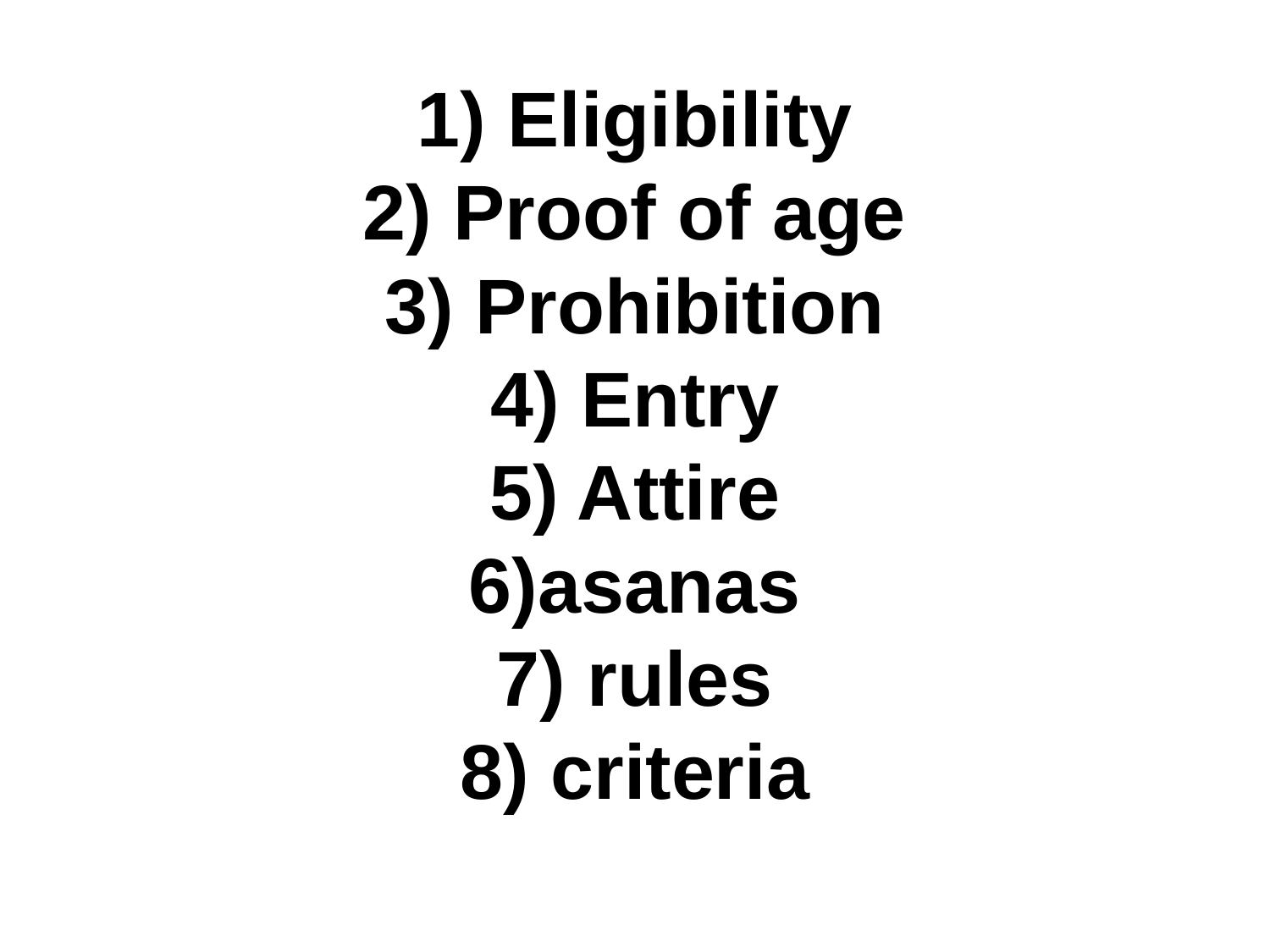

# 1) Eligibility 2) Proof of age 3) Prohibition 4) Entry 5) Attire 6)asanas 7) rules 8) criteria